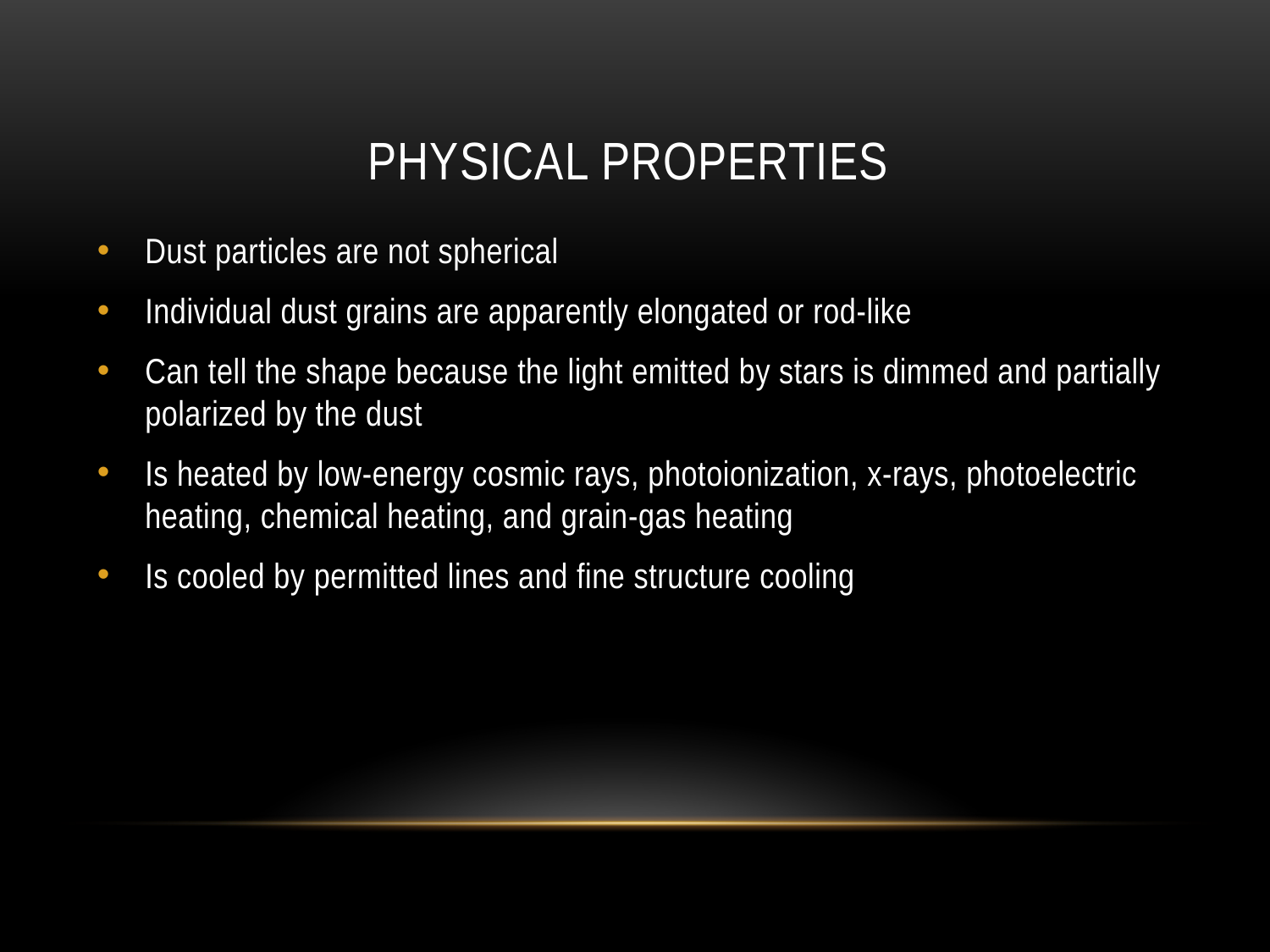

# Physical properties
Dust particles are not spherical
Individual dust grains are apparently elongated or rod-like
Can tell the shape because the light emitted by stars is dimmed and partially polarized by the dust
Is heated by low-energy cosmic rays, photoionization, x-rays, photoelectric heating, chemical heating, and grain-gas heating
Is cooled by permitted lines and fine structure cooling